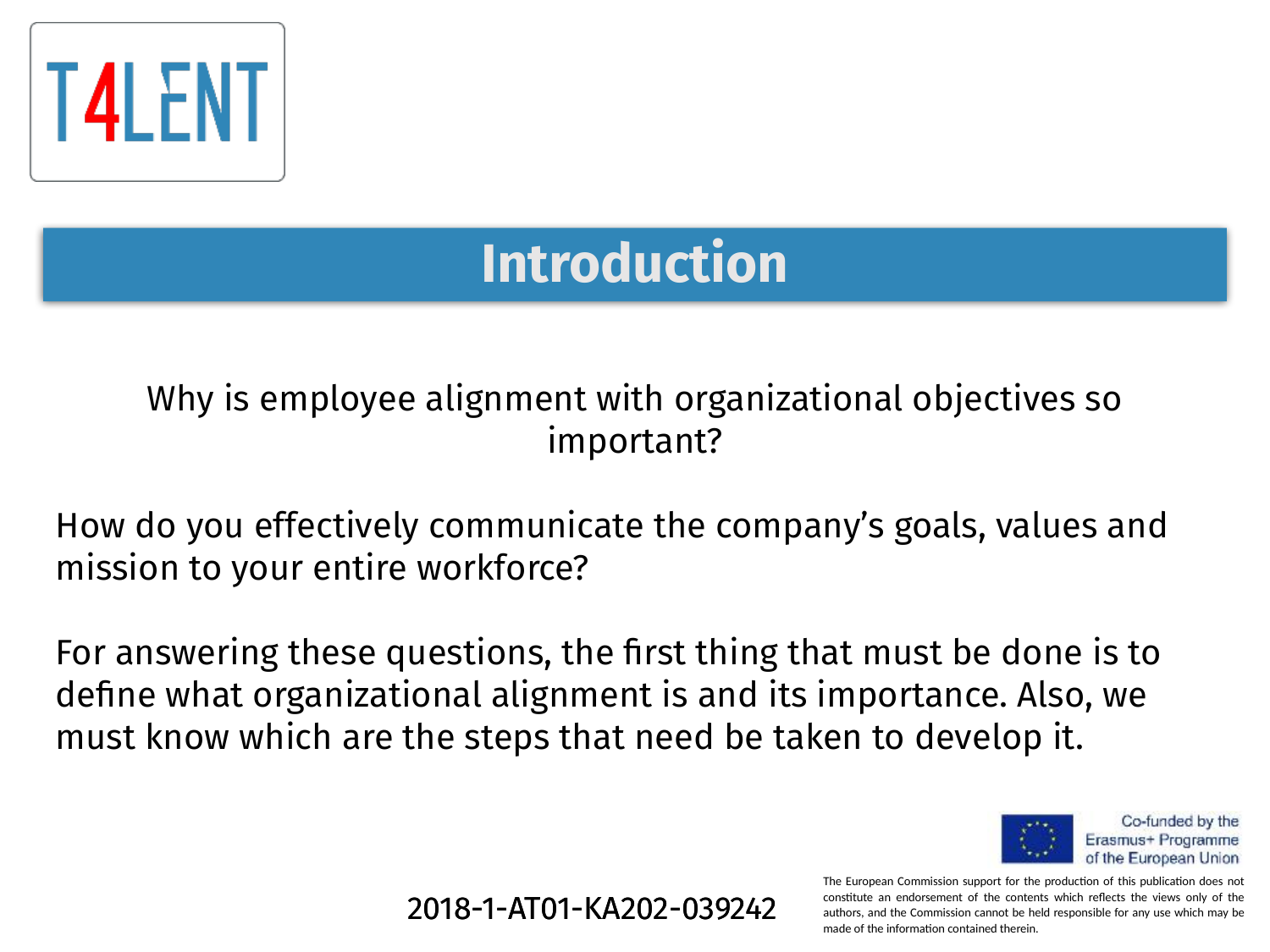

# Introduction
Why is employee alignment with organizational objectives so important?

How do you effectively communicate the company’s goals, values and mission to your entire workforce?

For answering these questions, the first thing that must be done is to define what organizational alignment is and its importance. Also, we must know which are the steps that need be taken to develop it.
2018-1-AT01-KA202-039242